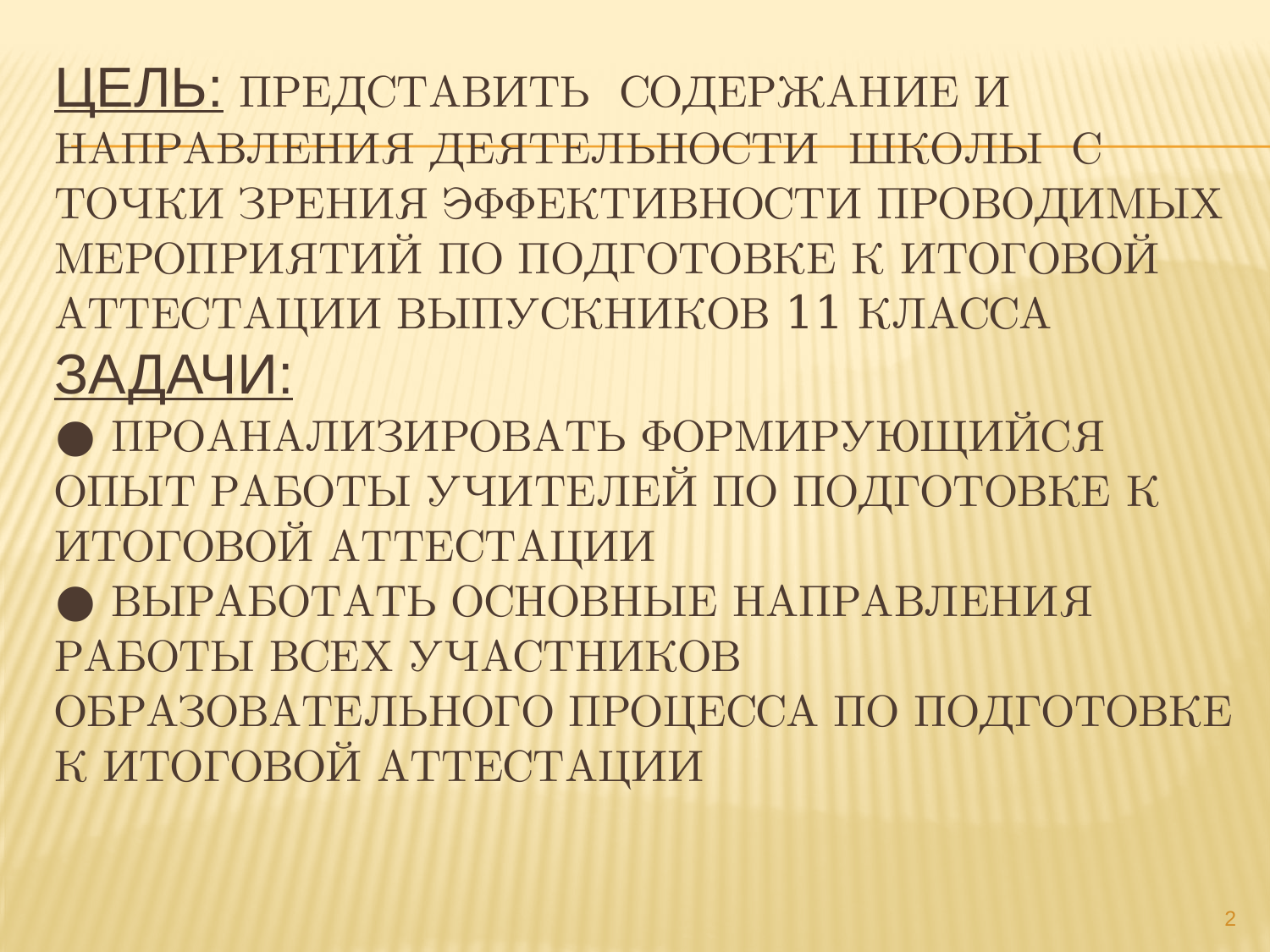

# Цель: представить  содержание и направления деятельности  школы  с точки зрения эффективности проводимых мероприятий по подготовке к итоговой аттестации выпускников 11 класса Задачи: ● Проанализировать формирующийся опыт работы учителей по подготовке к итоговой аттестации ● Выработать основные направления работы всех участников образовательного процесса по подготовке к итоговой аттестации
2